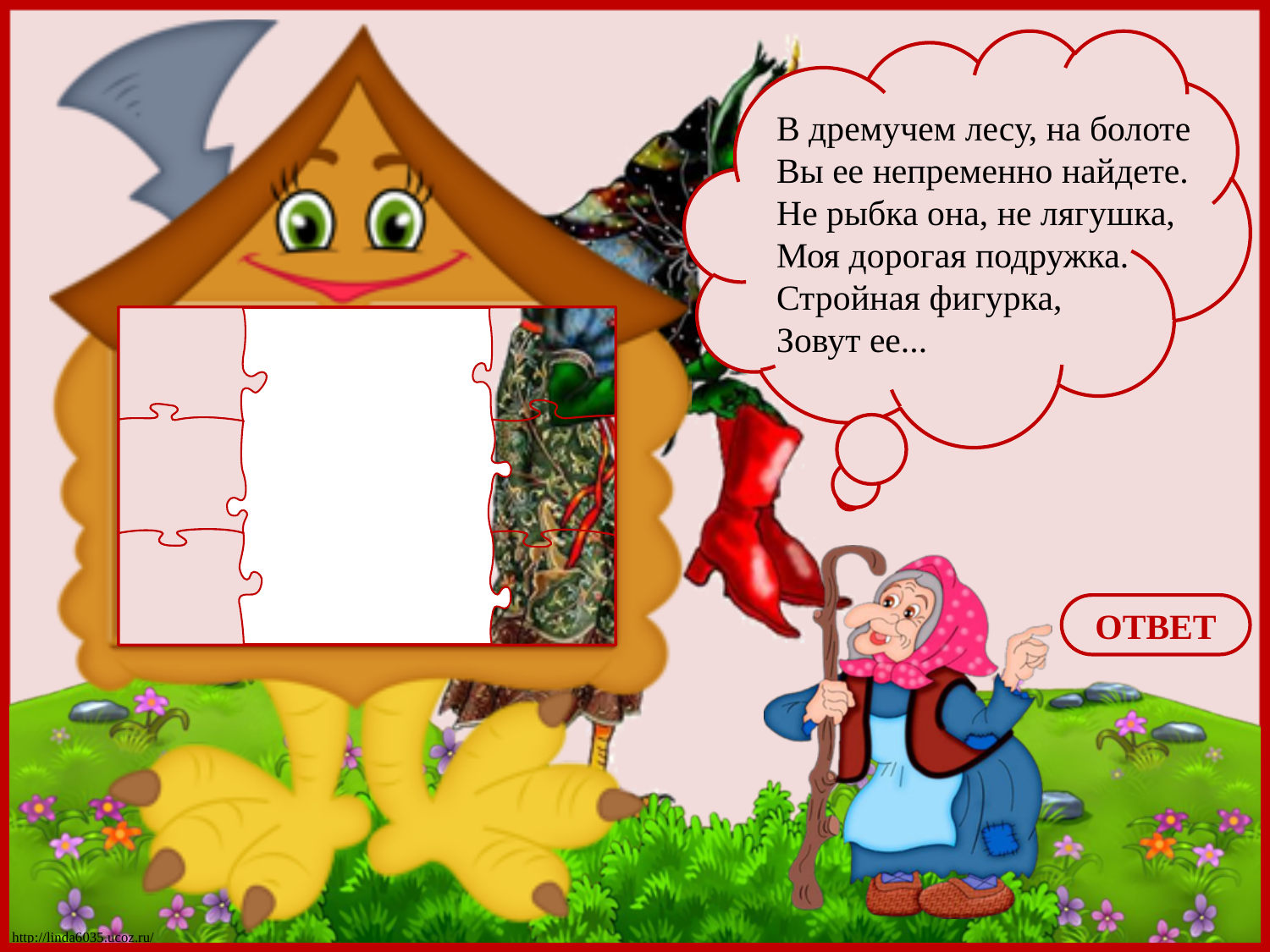

В дремучем лесу, на болоте
Вы ее непременно найдете.
Не рыбка она, не лягушка,
Моя дорогая подружка.
Стройная фигурка,
Зовут ее...

ОТВЕТ